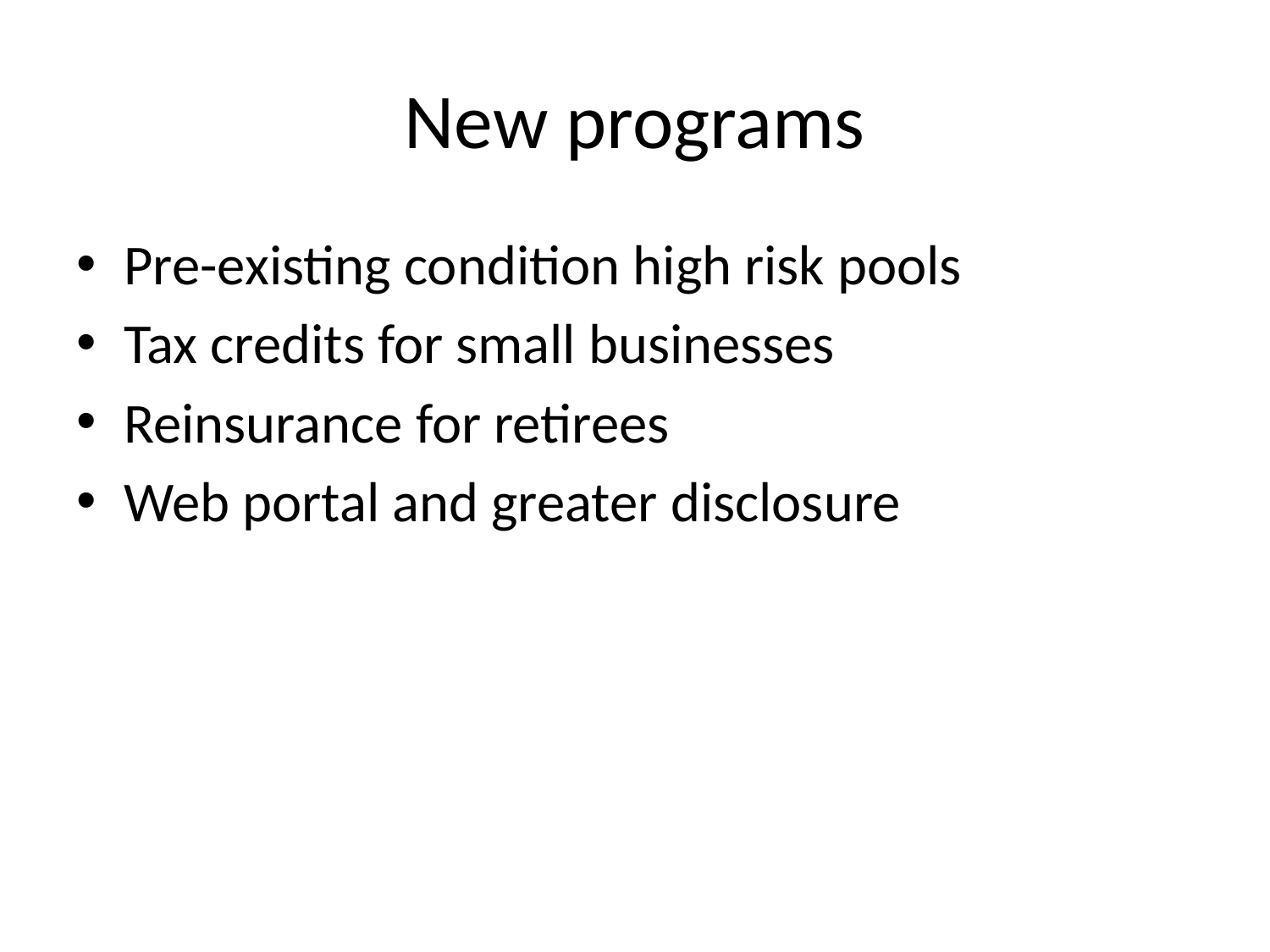

# New programs
Pre-existing condition high risk pools
Tax credits for small businesses
Reinsurance for retirees
Web portal and greater disclosure